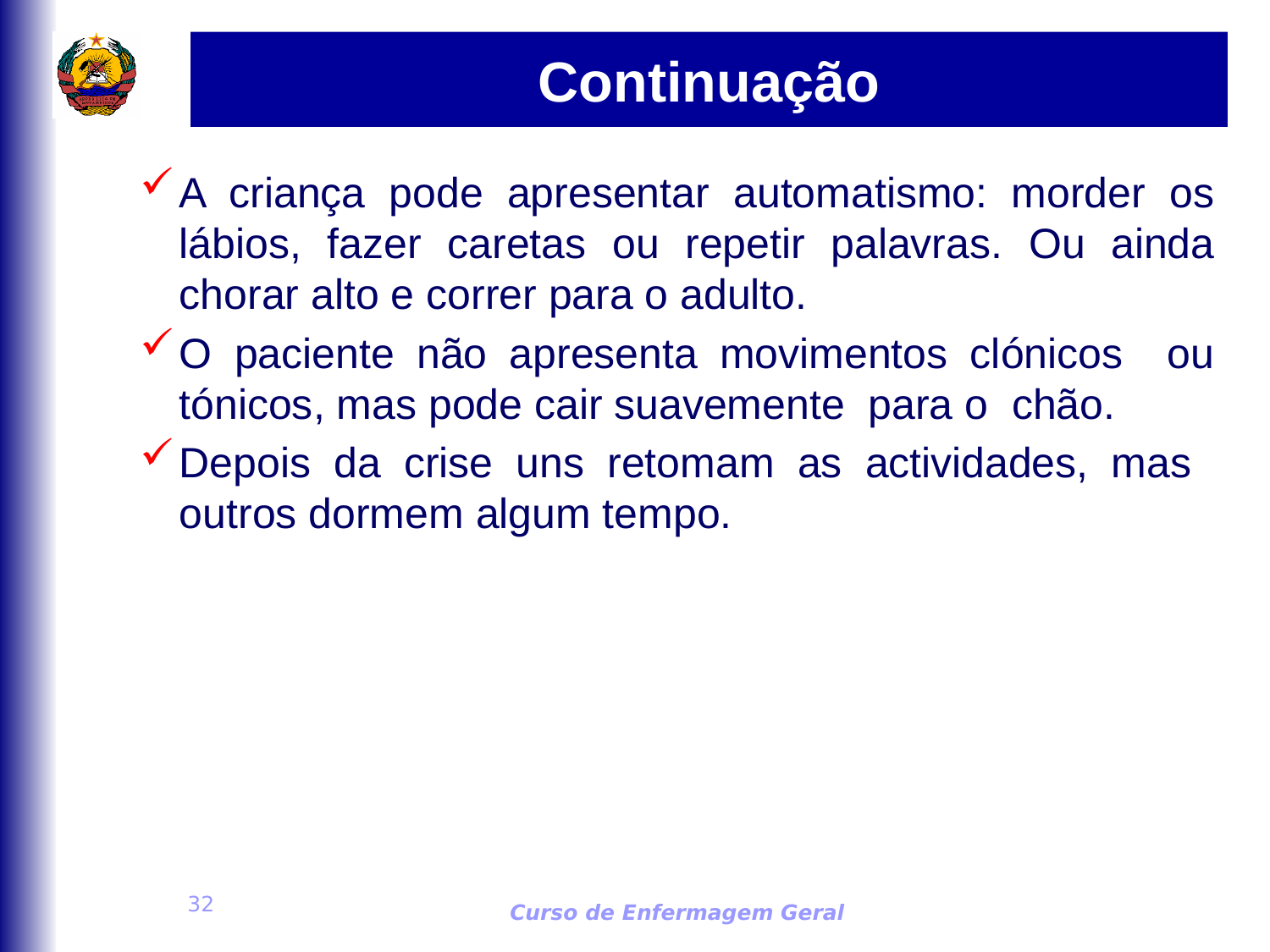

# Continuação
A criança pode apresentar automatismo: morder os lábios, fazer caretas ou repetir palavras. Ou ainda chorar alto e correr para o adulto.
O paciente não apresenta movimentos clónicos  ou tónicos, mas pode cair suavemente  para o  chão.
Depois da crise uns retomam as actividades, mas  outros dormem algum tempo.

32
Curso de Enfermagem Geral